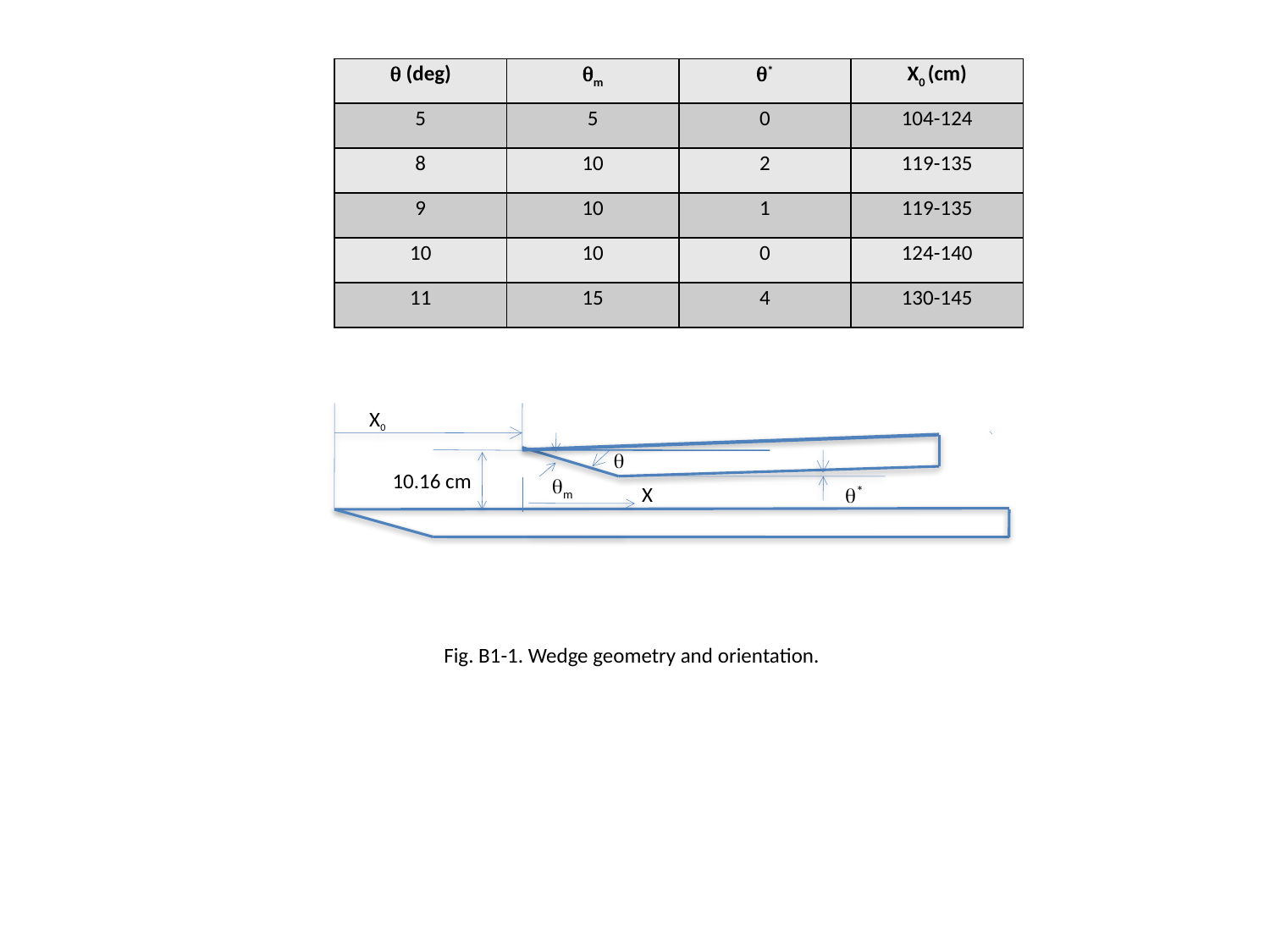

| θ (deg) | θm | θ\* | X0 (cm) |
| --- | --- | --- | --- |
| 5 | 5 | 0 | 104-124 |
| 8 | 10 | 2 | 119-135 |
| 9 | 10 | 1 | 119-135 |
| 10 | 10 | 0 | 124-140 |
| 11 | 15 | 4 | 130-145 |
X0
θ
10.16 cm
θm
θ*
X
Fig. B1-1. Wedge geometry and orientation.